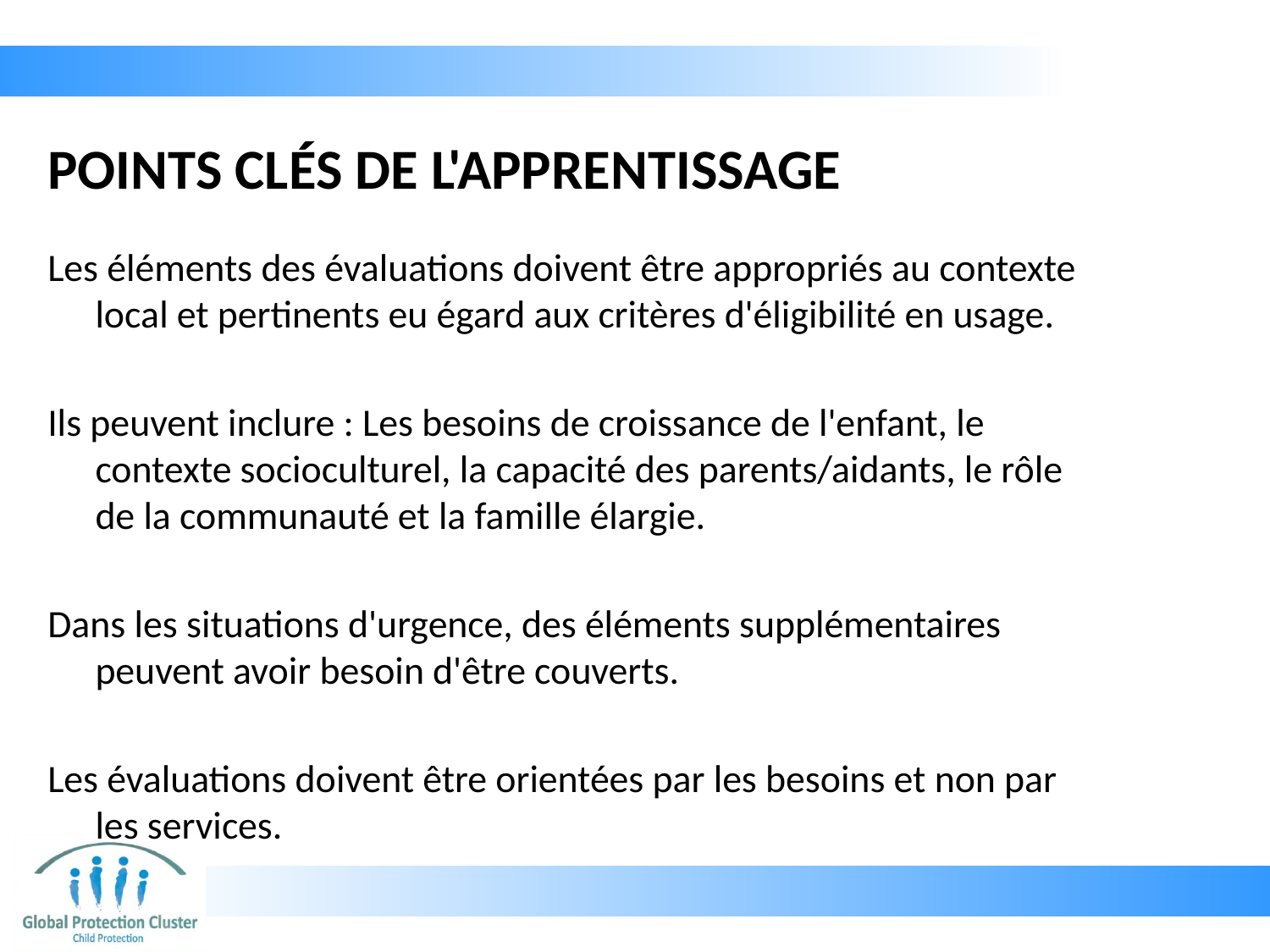

# POINTS CLÉS DE L'APPRENTISSAGE
Les éléments des évaluations doivent être appropriés au contexte local et pertinents eu égard aux critères d'éligibilité en usage.

Ils peuvent inclure : Les besoins de croissance de l'enfant, le contexte socioculturel, la capacité des parents/aidants, le rôle de la communauté et la famille élargie.

Dans les situations d'urgence, des éléments supplémentaires peuvent avoir besoin d'être couverts.

Les évaluations doivent être orientées par les besoins et non par les services.